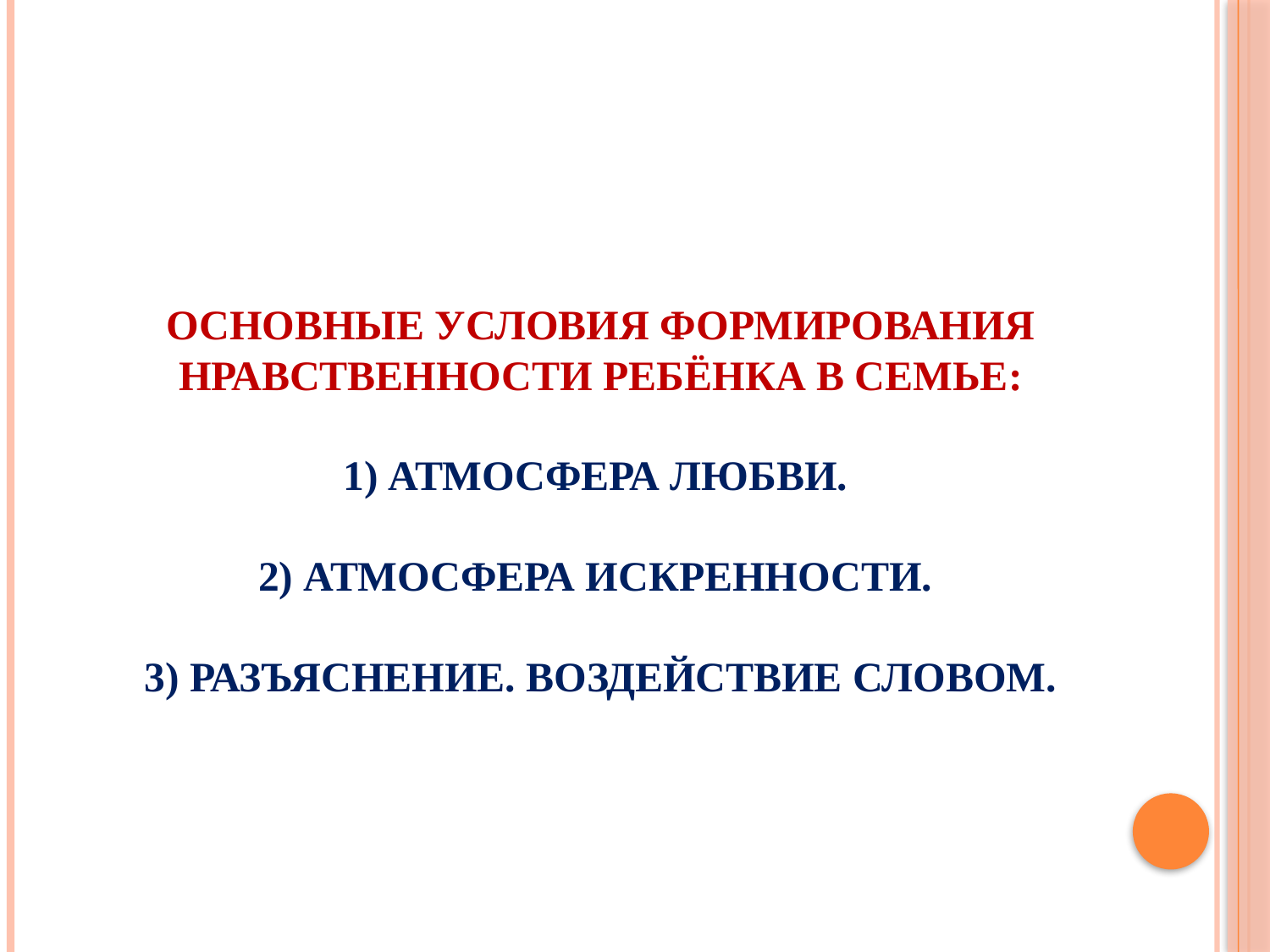

# Основные условия формирования нравственности ребёнка в семье: 1) Атмосфера любви. 2) Атмосфера искренности.  3) Разъяснение. Воздействие словом.